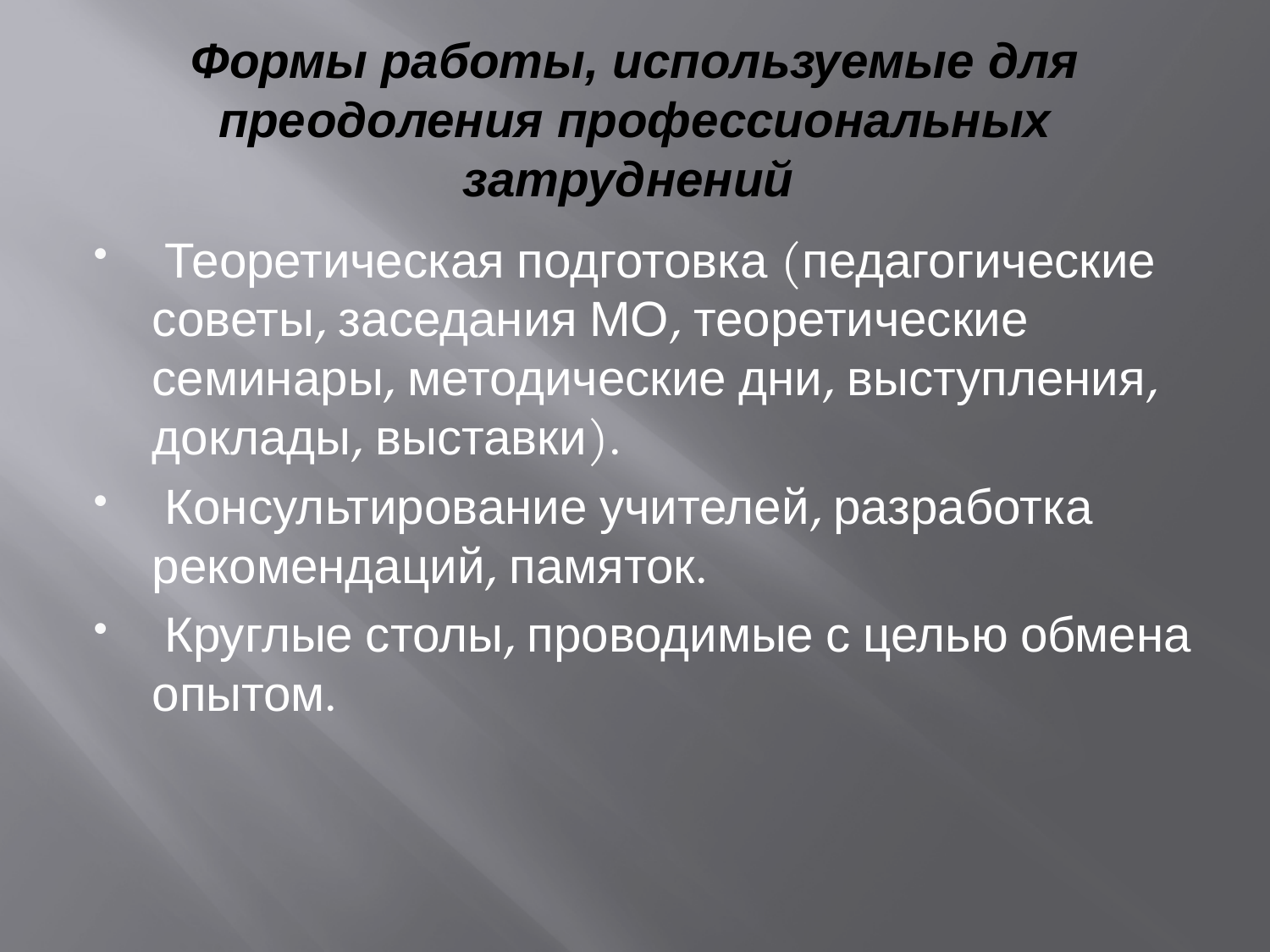

# Формы работы, используемые для преодоления профессиональных затруднений
 Теоретическая подготовка (педагогические советы, заседания МО, теоретические семинары, методические дни, выступления, доклады, выставки).
 Консультирование учителей, разработка рекомендаций, памяток.
 Круглые столы, проводимые с целью обмена опытом.